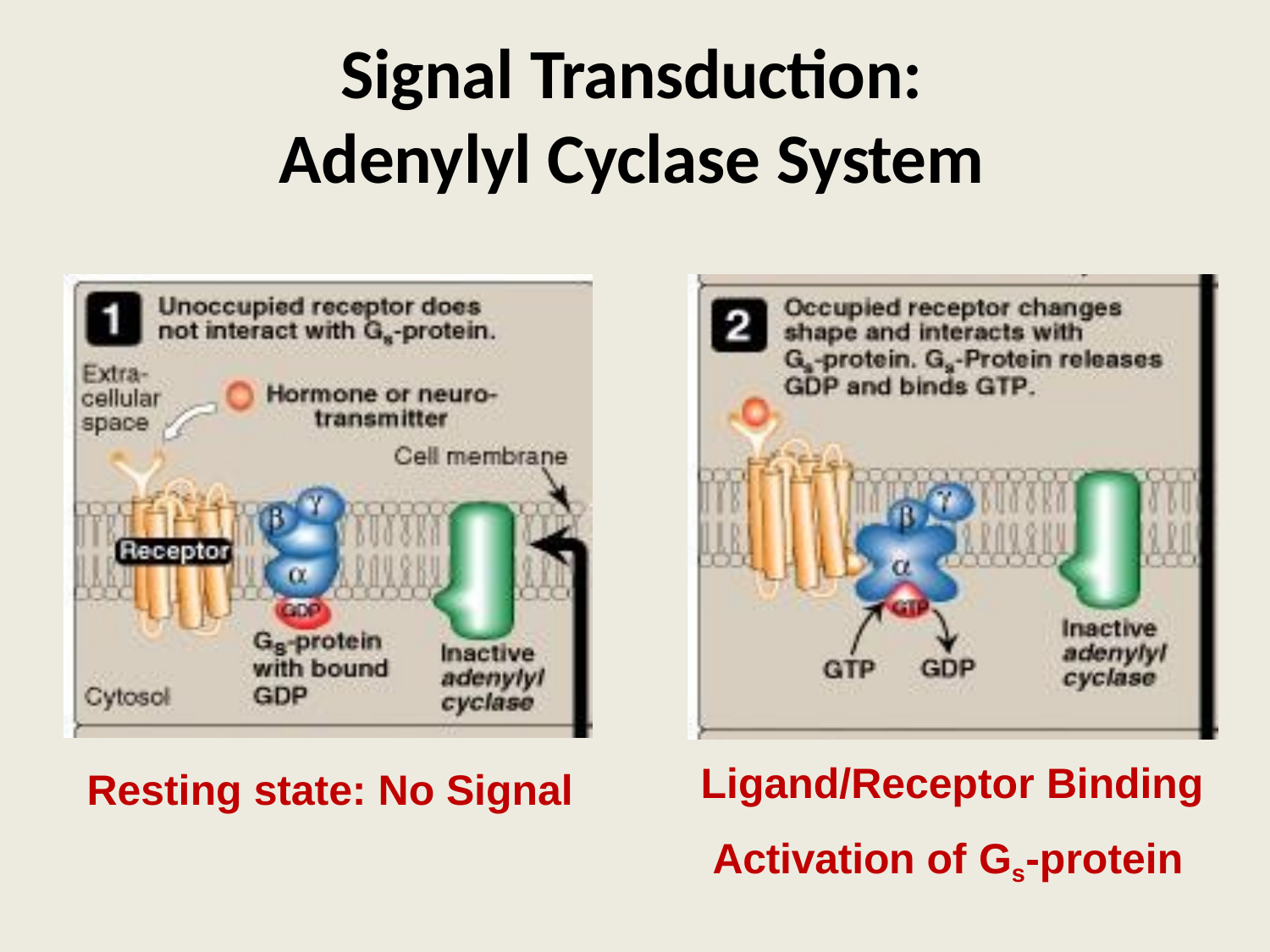

# Signal Transduction:  Adenylyl Cyclase System

Ligand/Receptor Binding  Activation of Gs-protein
Resting state: No Signal